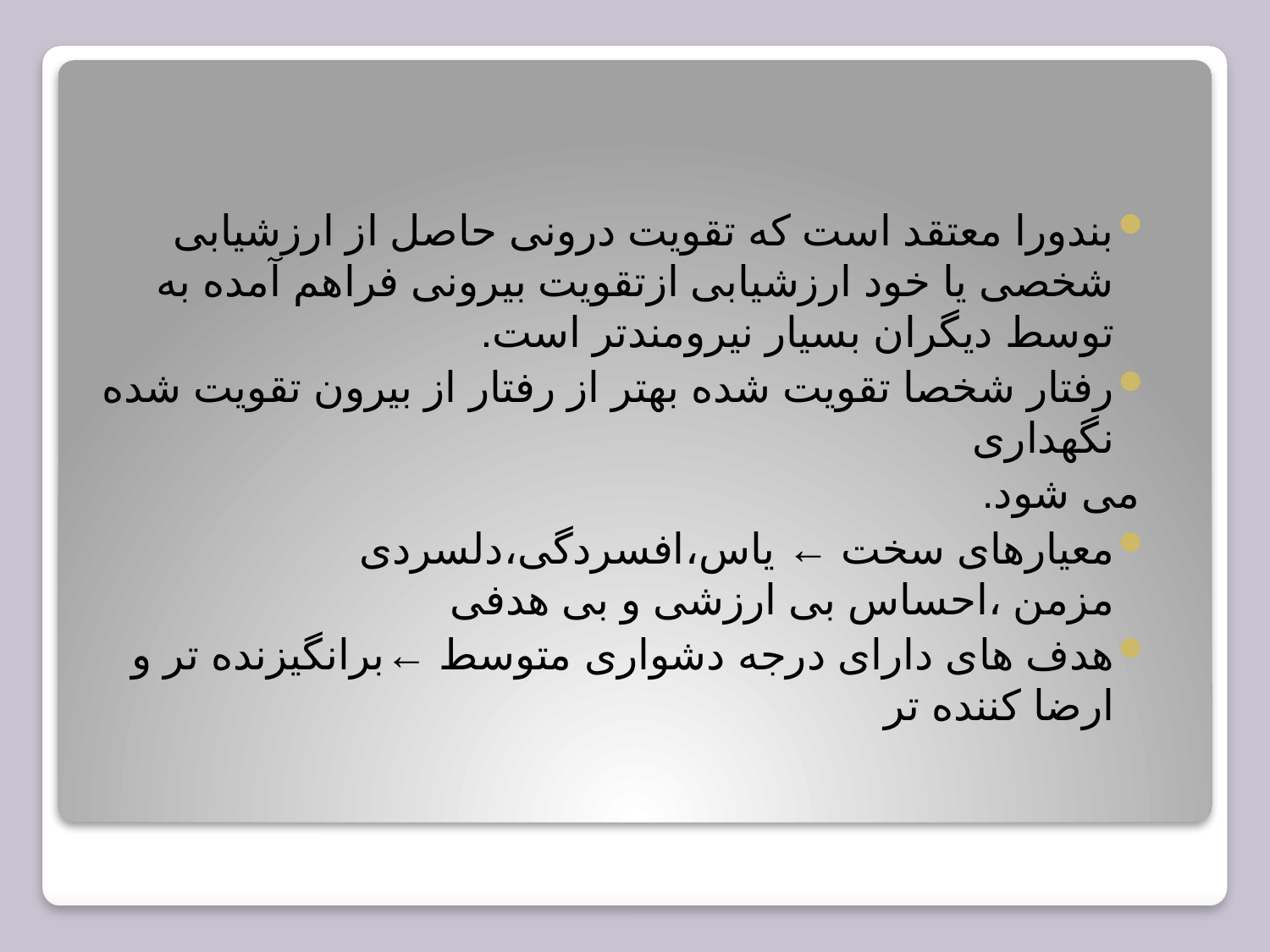

بندورا معتقد است که تقویت درونی حاصل از ارزشیابی شخصی یا خود ارزشیابی ازتقویت بیرونی فراهم آمده به توسط دیگران بسیار نیرومندتر است.
رفتار شخصا تقویت شده بهتر از رفتار از بیرون تقویت شده نگهداری
 می شود.
معیارهای سخت ← یاس،افسردگی،دلسردی مزمن ،احساس بی ارزشی و بی هدفی
هدف های دارای درجه دشواری متوسط ←برانگیزنده تر و ارضا کننده تر